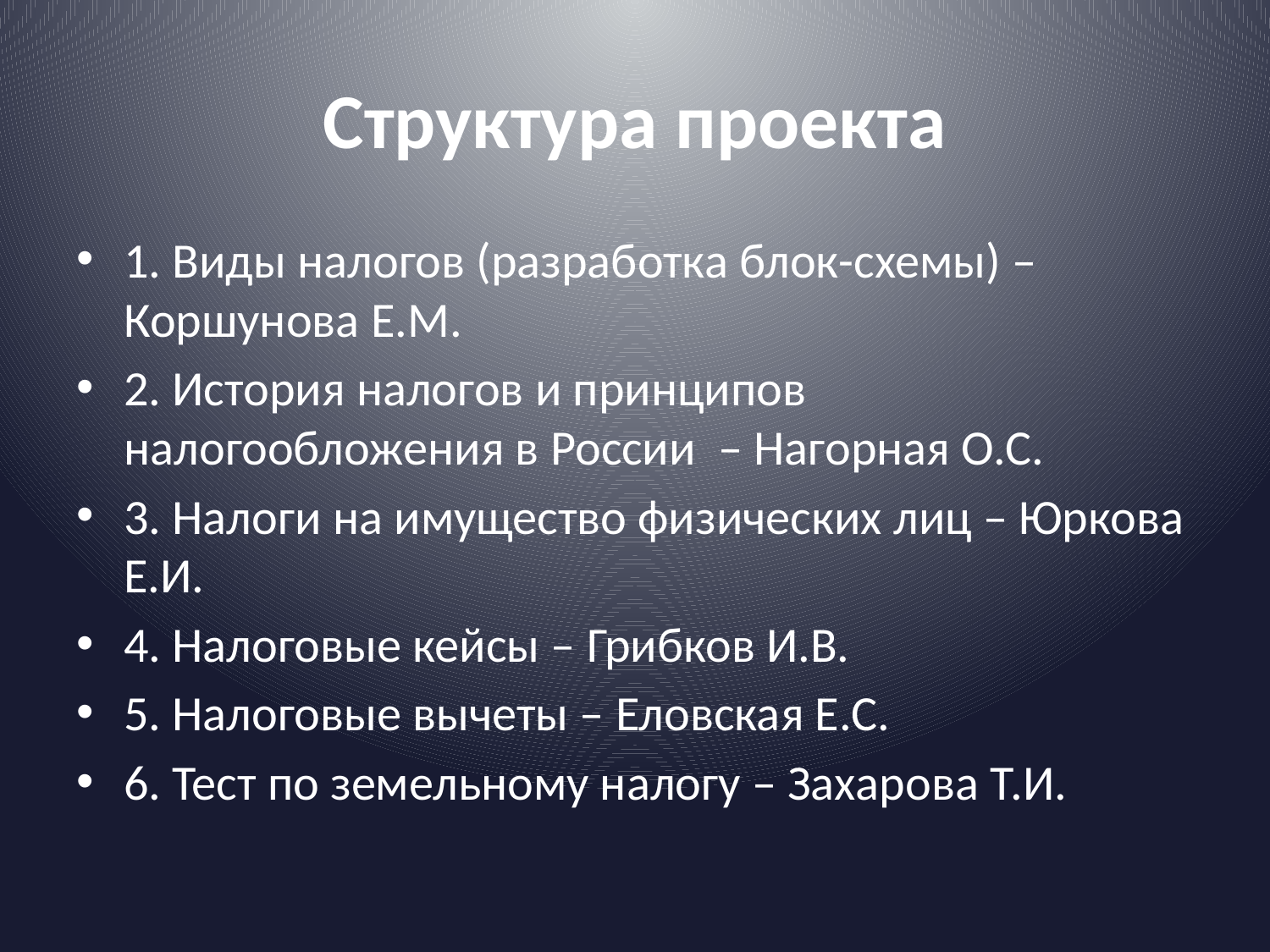

# Структура проекта
1. Виды налогов (разработка блок-схемы) – Коршунова Е.М.
2. История налогов и принципов налогообложения в России  – Нагорная О.С.
3. Налоги на имущество физических лиц – Юркова Е.И.
4. Налоговые кейсы – Грибков И.В.
5. Налоговые вычеты – Еловская Е.С.
6. Тест по земельному налогу – Захарова Т.И.